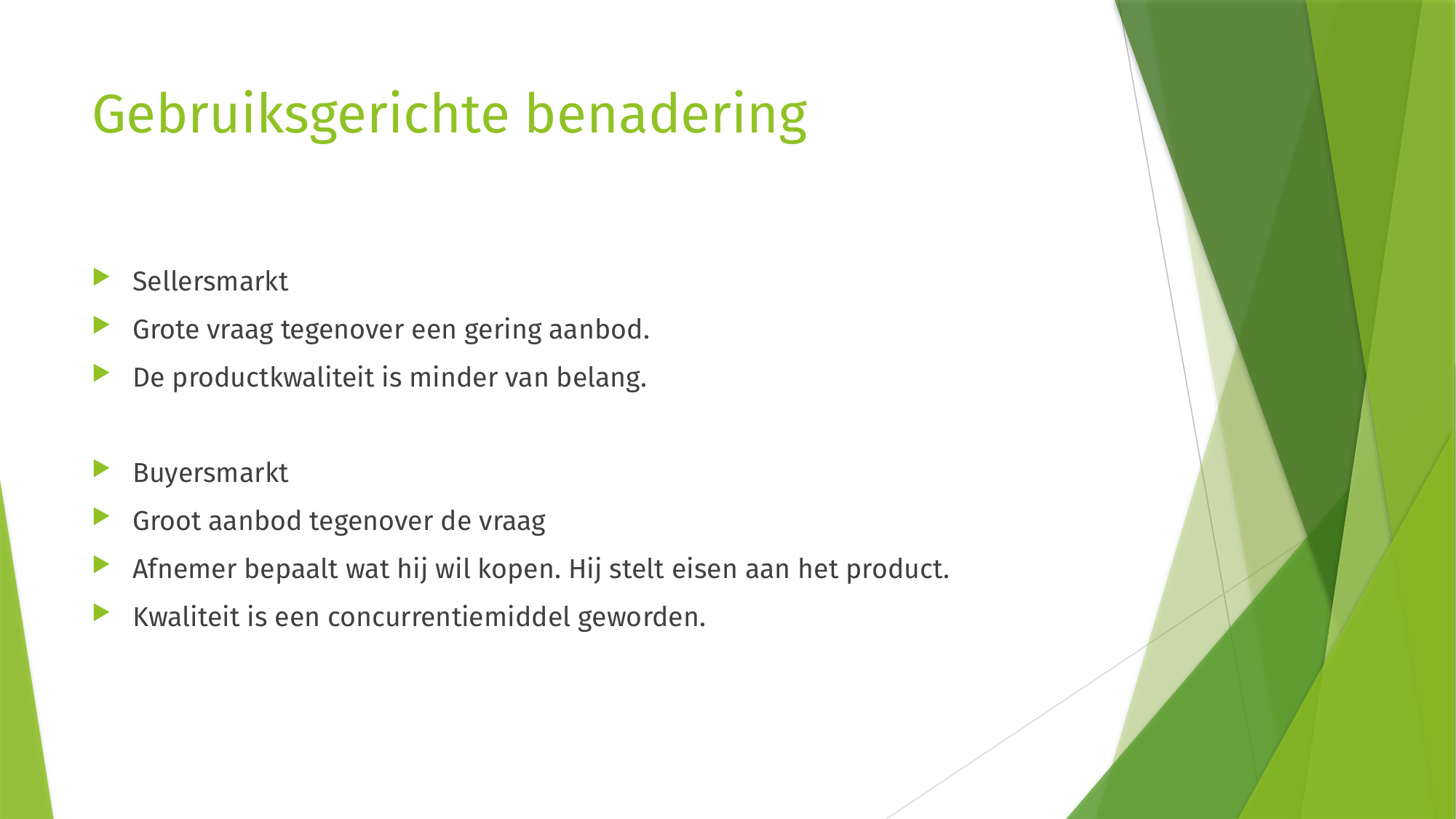

# Gebruiksgerichte benadering
Sellersmarkt
Grote vraag tegenover een gering aanbod.
De productkwaliteit is minder van belang.

Buyersmarkt
Groot aanbod tegenover de vraag
Afnemer bepaalt wat hij wil kopen. Hij stelt eisen aan het product.
Kwaliteit is een concurrentiemiddel geworden.